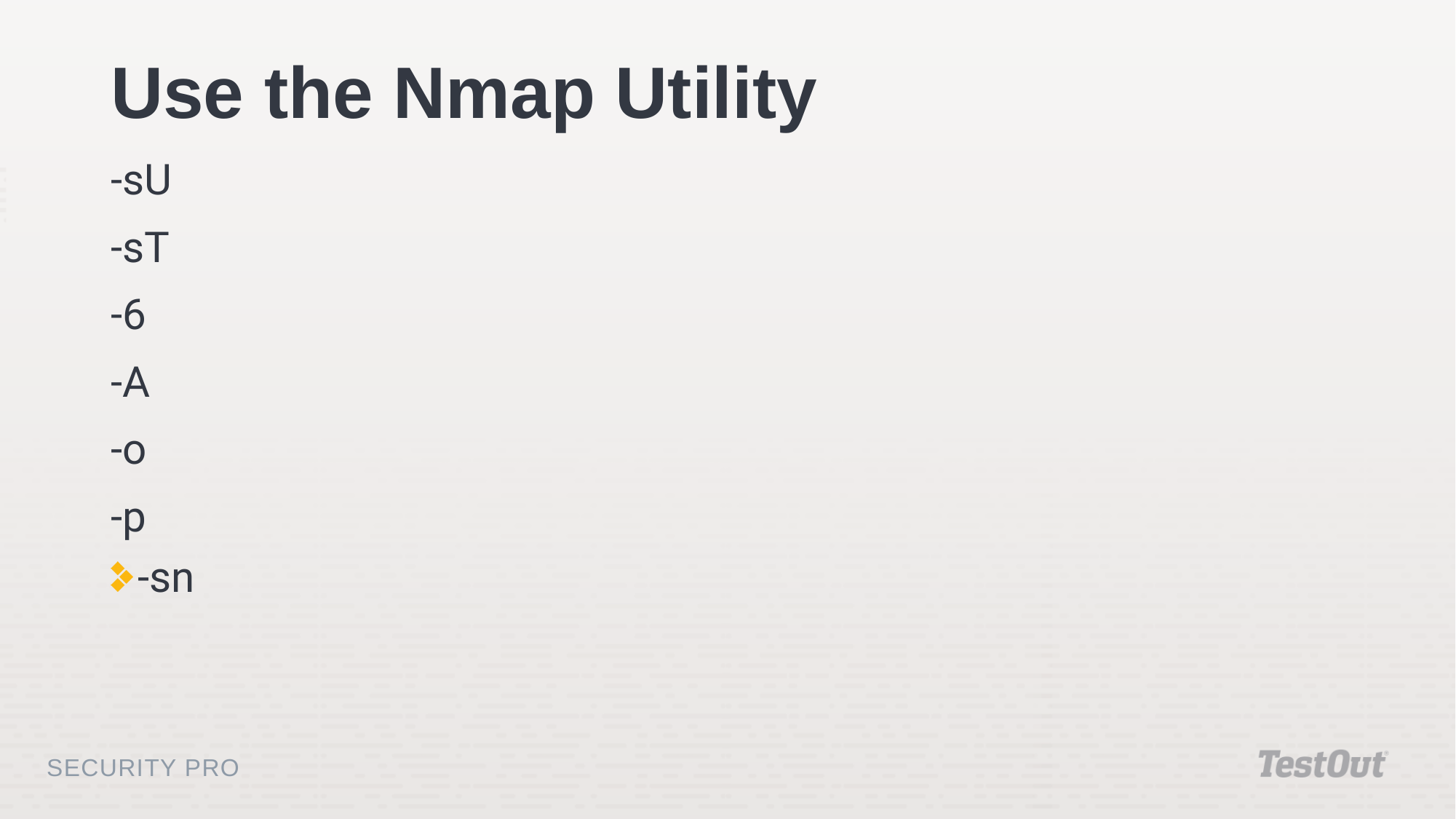

# Use the Nmap Utility
-sU
-sT
-6
-A
-o
-p
-sn
Security Pro